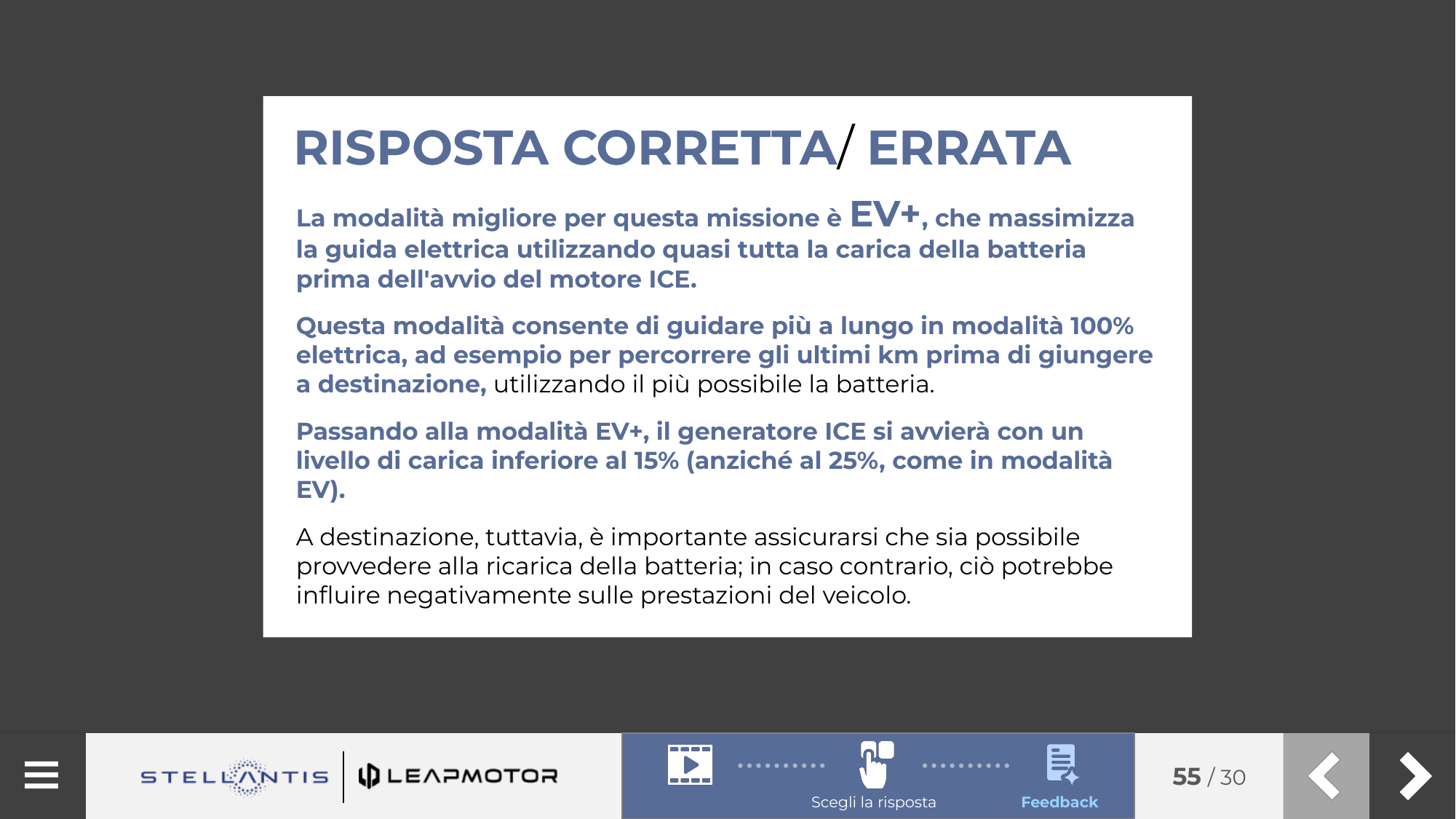

Risposta corretta/ errata
La modalità migliore per questa missione è EV+, che massimizza la guida elettrica utilizzando quasi tutta la carica della batteria prima dell'avvio del motore ICE.
Questa modalità consente di guidare più a lungo in modalità 100% elettrica, ad esempio per percorrere gli ultimi km prima di giungere a destinazione, utilizzando il più possibile la batteria.
Passando alla modalità EV+, il generatore ICE si avvierà con un livello di carica inferiore al 15% (anziché al 25%, come in modalità EV).
A destinazione, tuttavia, è importante assicurarsi che sia possibile provvedere alla ricarica della batteria; in caso contrario, ciò potrebbe influire negativamente sulle prestazioni del veicolo.